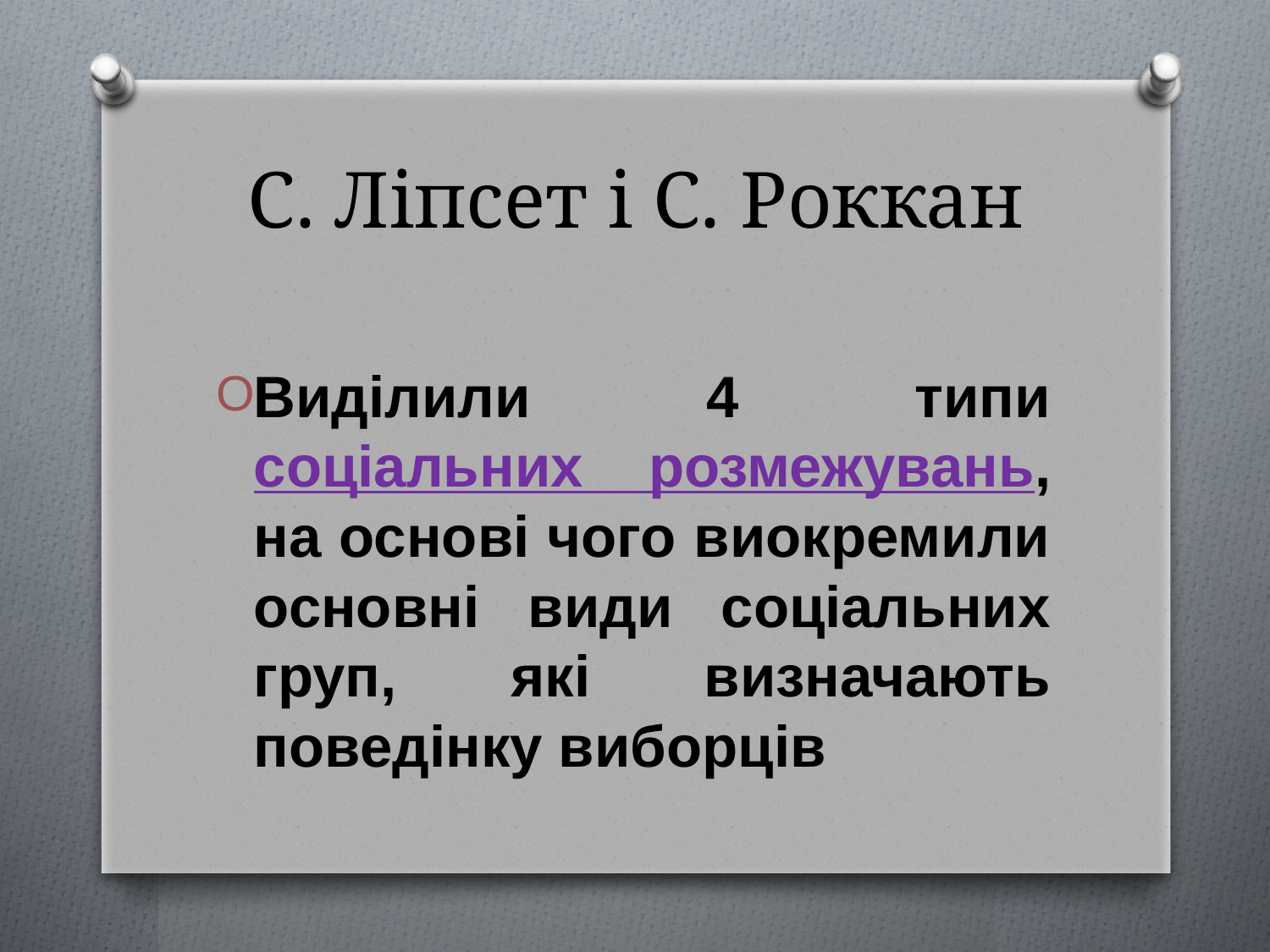

# С. Ліпсет і С. Роккан

Виділили 4 типи соціальних розмежувань, на основі чого виокремили основні види соціальних груп, які визначають поведінку виборців